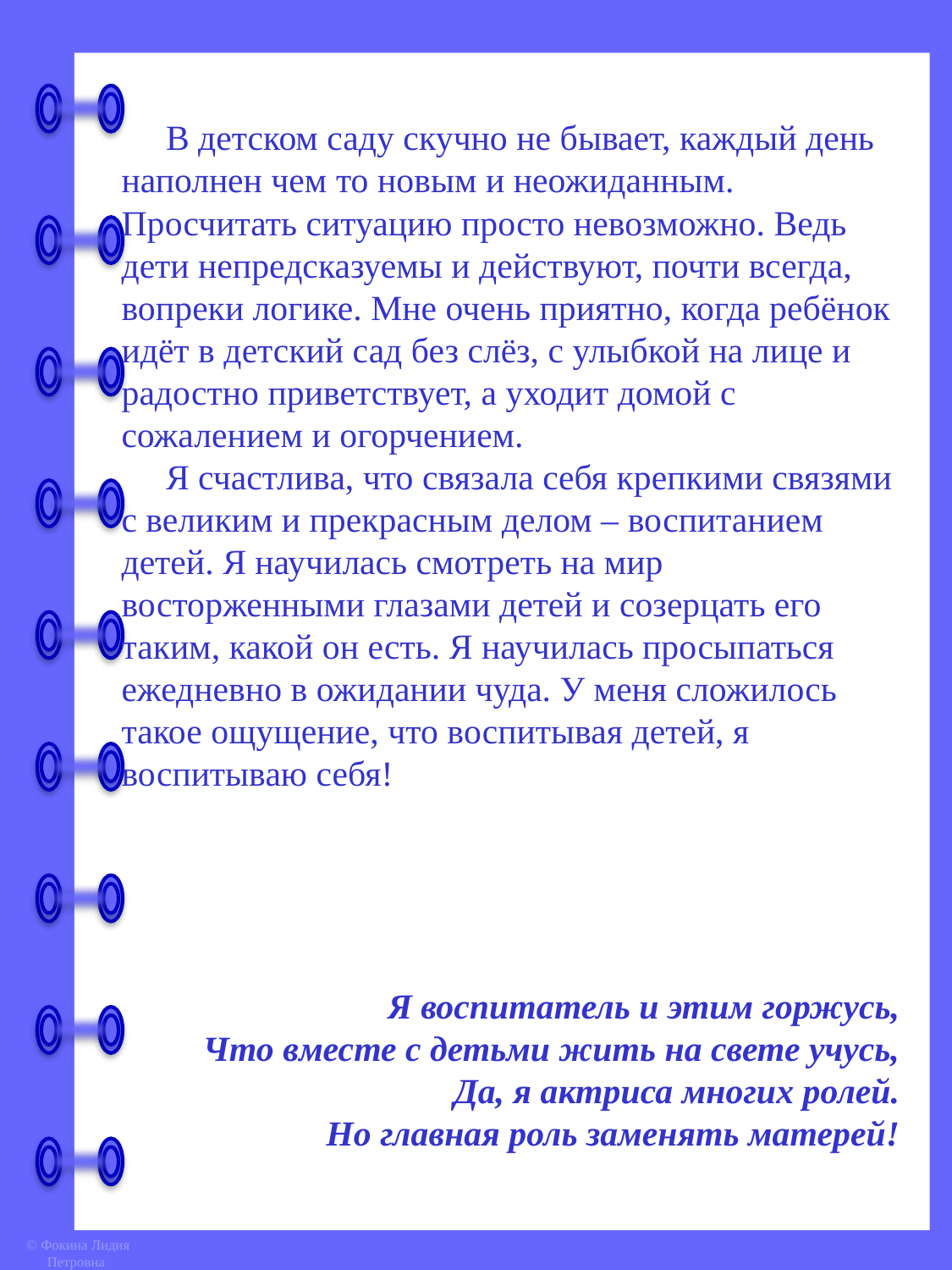

В детском саду скучно не бывает, каждый день наполнен чем то новым и неожиданным. Просчитать ситуацию просто невозможно. Ведь дети непредсказуемы и действуют, почти всегда, вопреки логике. Мне очень приятно, когда ребёнок идёт в детский сад без слёз, с улыбкой на лице и радостно приветствует, а уходит домой с сожалением и огорчением.
     Я счастлива, что связала себя крепкими связями с великим и прекрасным делом – воспитанием детей. Я научилась смотреть на мир восторженными глазами детей и созерцать его таким, какой он есть. Я научилась просыпаться ежедневно в ожидании чуда. У меня сложилось такое ощущение, что воспитывая детей, я воспитываю себя!

Я воспитатель и этим горжусь,
Что вместе с детьми жить на свете учусь,
Да, я актриса многих ролей.
Но главная роль заменять матерей!